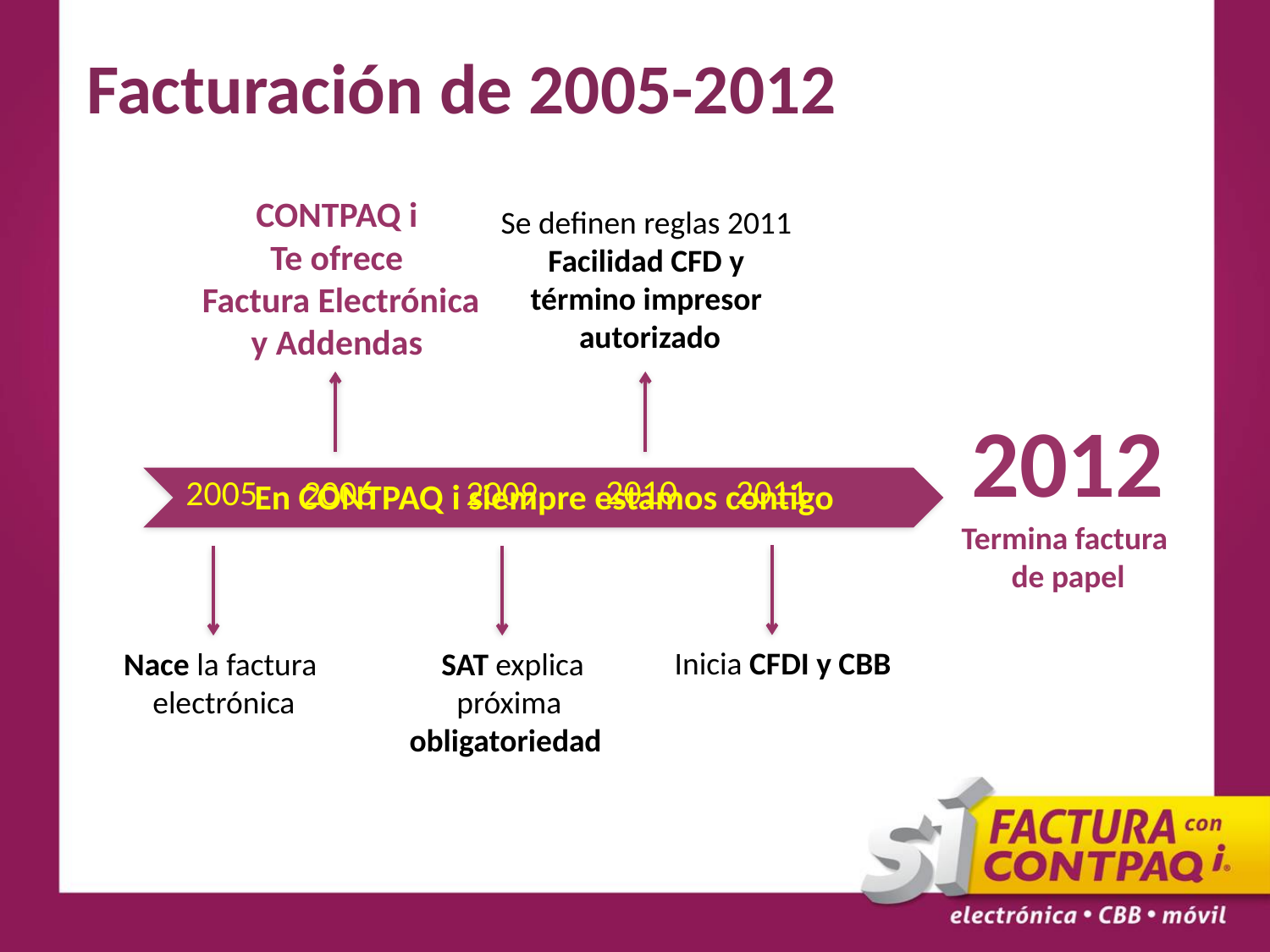

# Facturación de 2005-2012
CONTPAQ i
Te ofrece
 Factura Electrónica
y Addendas
Se definen reglas 2011
Facilidad CFD y
término impresor
 autorizado
2012
2011
2010
2006
2009
2005

En CONTPAQ i siempre estamos contigo
Termina factura
de papel
Inicia CFDI y CBB
Nace la factura
electrónica
SAT explica
próxima
obligatoriedad